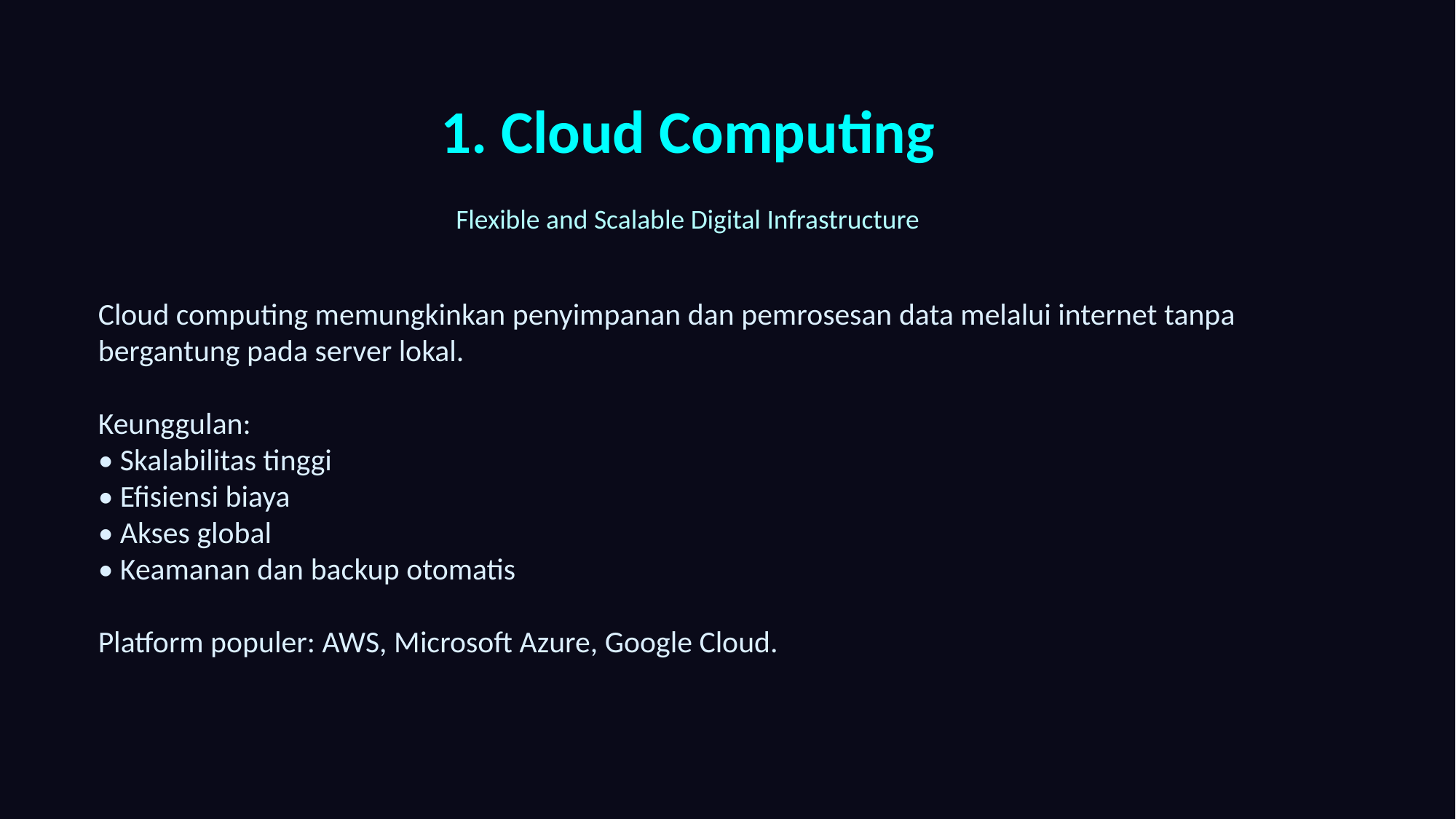

1. Cloud Computing

Flexible and Scalable Digital Infrastructure

Cloud computing memungkinkan penyimpanan dan pemrosesan data melalui internet tanpa bergantung pada server lokal.
Keunggulan:
• Skalabilitas tinggi
• Efisiensi biaya
• Akses global
• Keamanan dan backup otomatis
Platform populer: AWS, Microsoft Azure, Google Cloud.